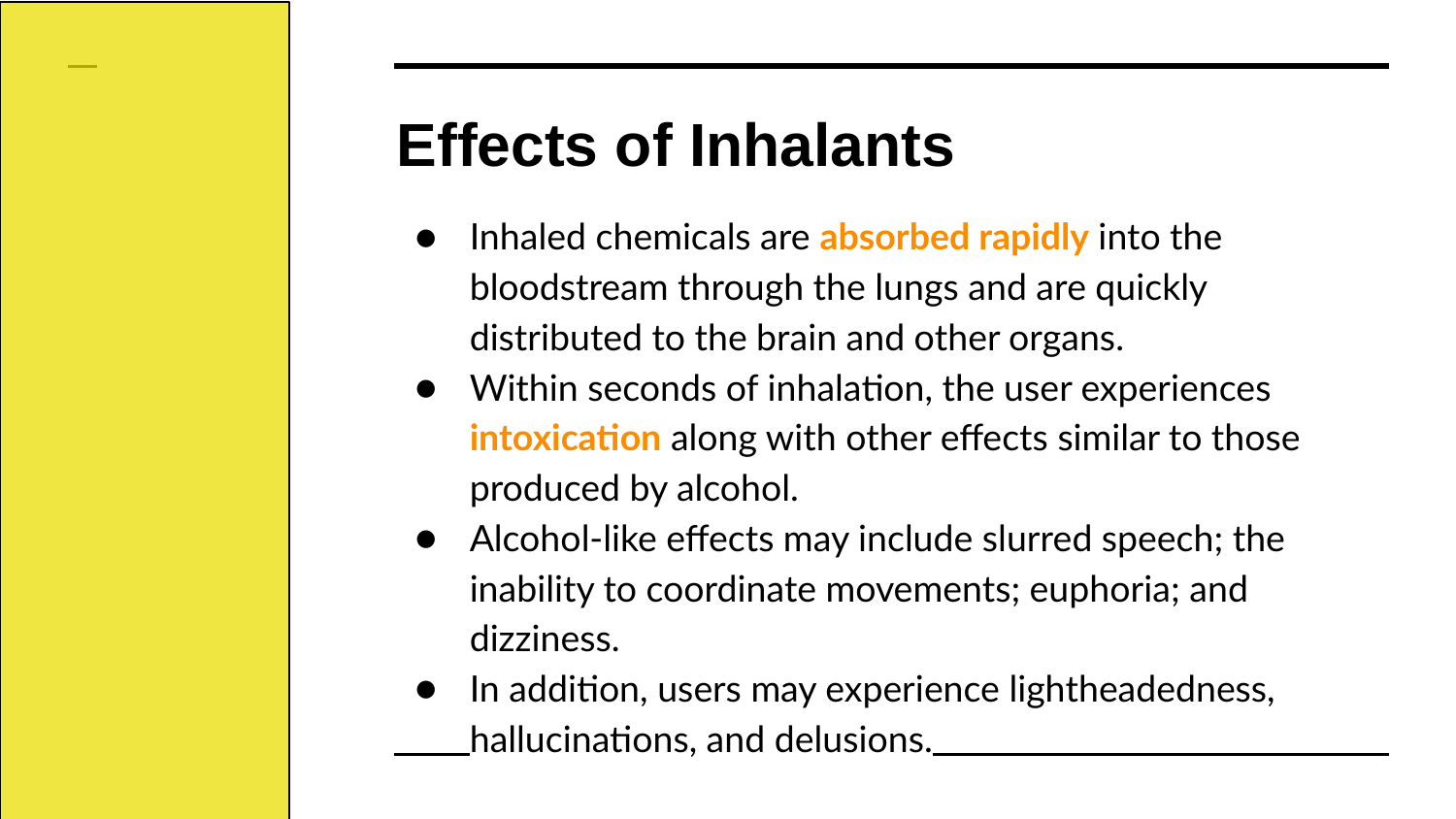

# Effects of Inhalants
Inhaled chemicals are absorbed rapidly into the bloodstream through the lungs and are quickly distributed to the brain and other organs.
Within seconds of inhalation, the user experiences intoxication along with other effects similar to those produced by alcohol.
Alcohol-like effects may include slurred speech; the inability to coordinate movements; euphoria; and dizziness.
In addition, users may experience lightheadedness, hallucinations, and delusions.